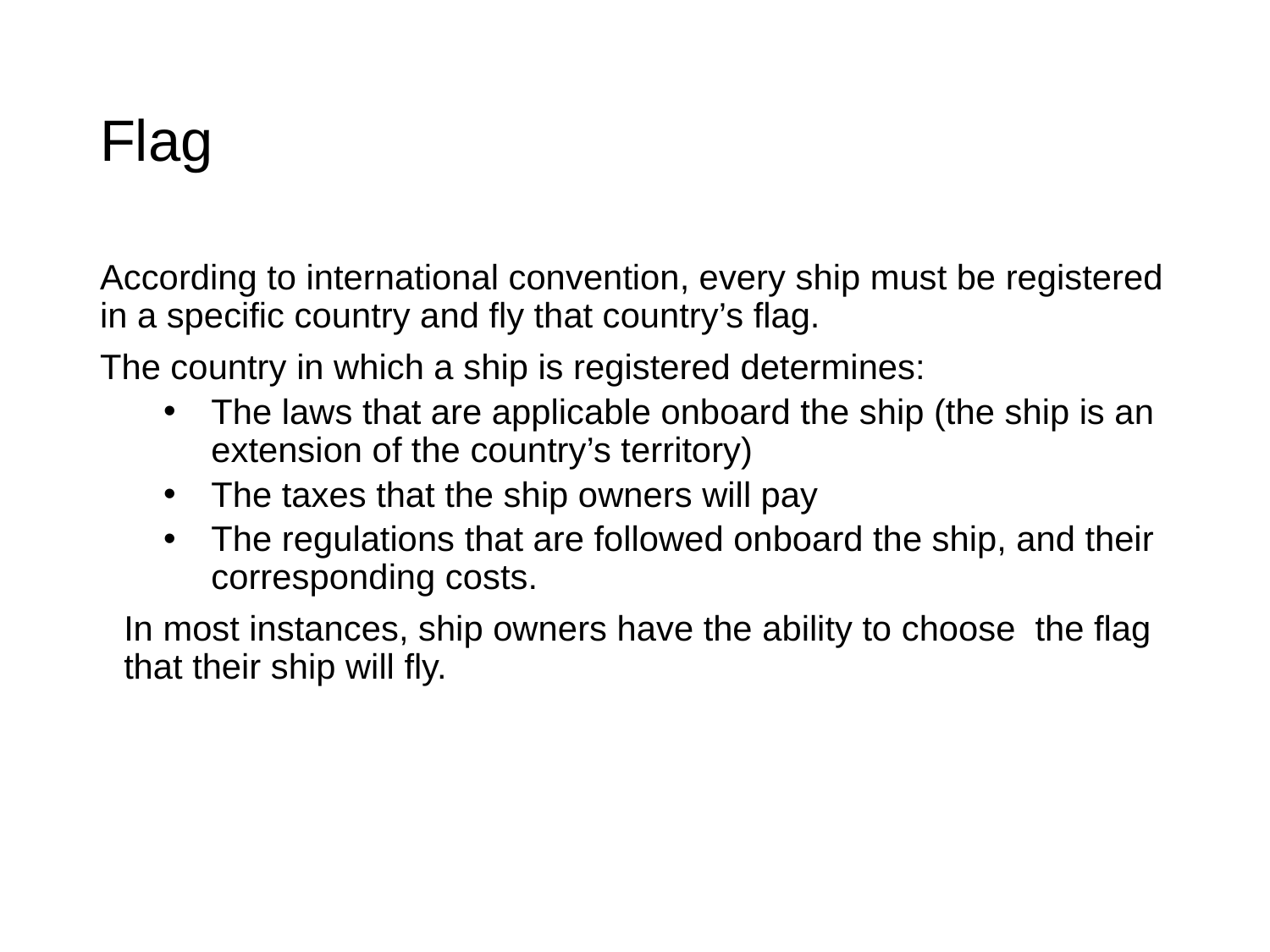

# Flag
According to international convention, every ship must be registered in a specific country and fly that country’s flag.
The country in which a ship is registered determines:
The laws that are applicable onboard the ship (the ship is an extension of the country’s territory)
The taxes that the ship owners will pay
The regulations that are followed onboard the ship, and their corresponding costs.
In most instances, ship owners have the ability to choose  the flag that their ship will fly.